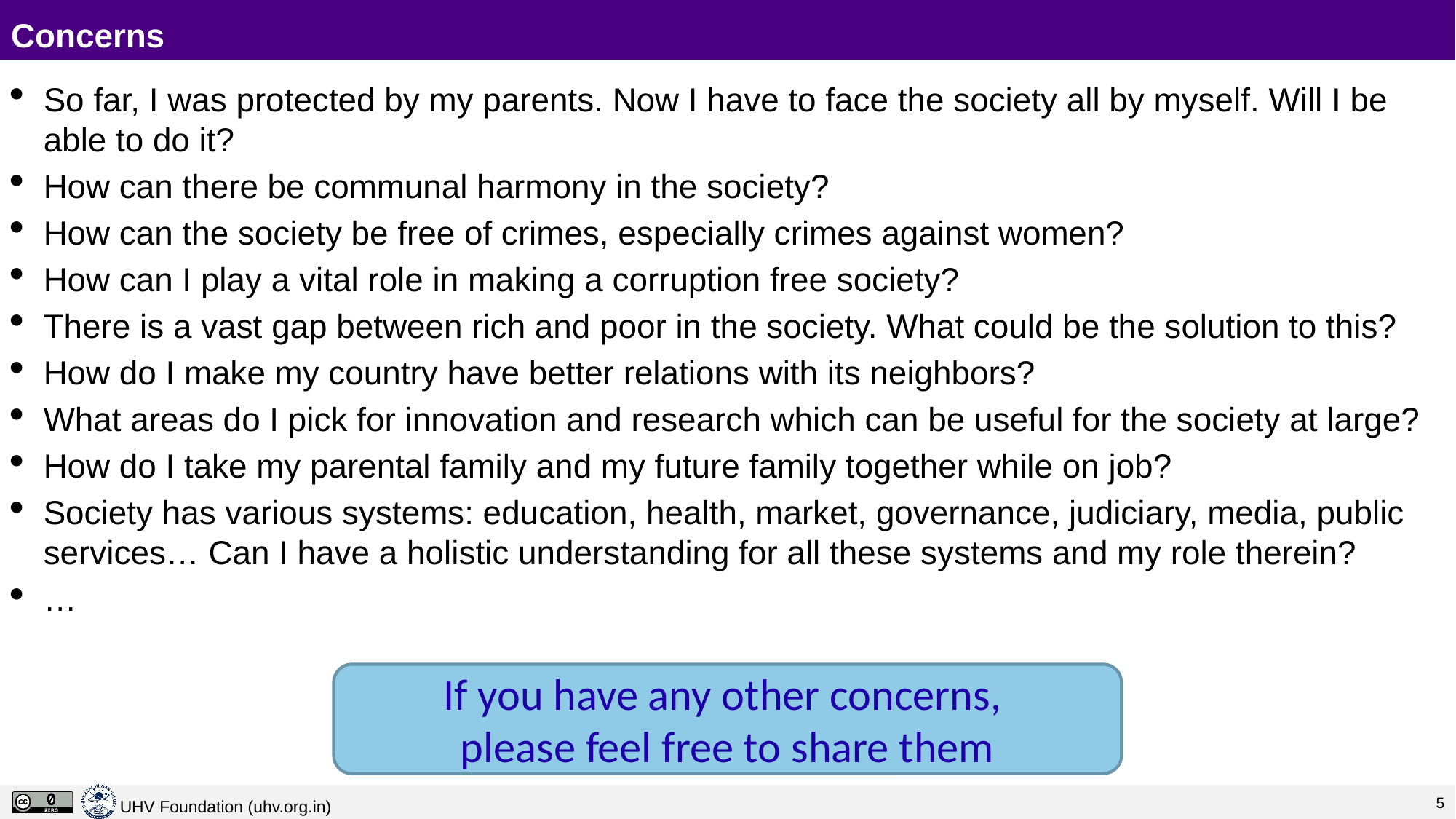

# Concerns
So far, I was protected by my parents. Now I have to face the society all by myself. Will I be able to do it?
How can there be communal harmony in the society?
How can the society be free of crimes, especially crimes against women?
How can I play a vital role in making a corruption free society?
There is a vast gap between rich and poor in the society. What could be the solution to this?
How do I make my country have better relations with its neighbors?
What areas do I pick for innovation and research which can be useful for the society at large?
How do I take my parental family and my future family together while on job?
Society has various systems: education, health, market, governance, judiciary, media, public services… Can I have a holistic understanding for all these systems and my role therein?
…

If you have any other concerns,
please feel free to share them